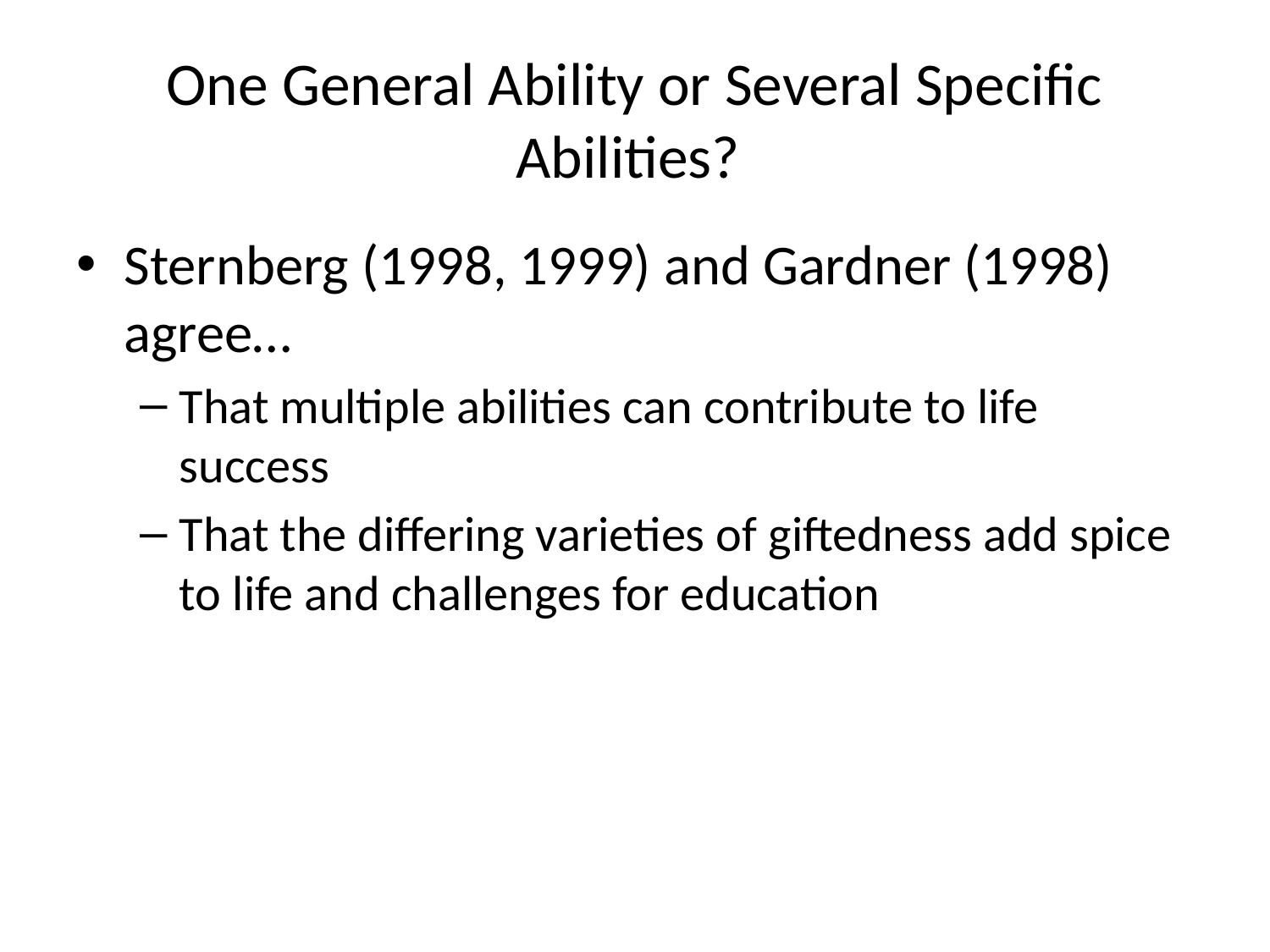

# One General Ability or Several Specific Abilities?
Sternberg (1998, 1999) and Gardner (1998) agree…
That multiple abilities can contribute to life success
That the differing varieties of giftedness add spice to life and challenges for education